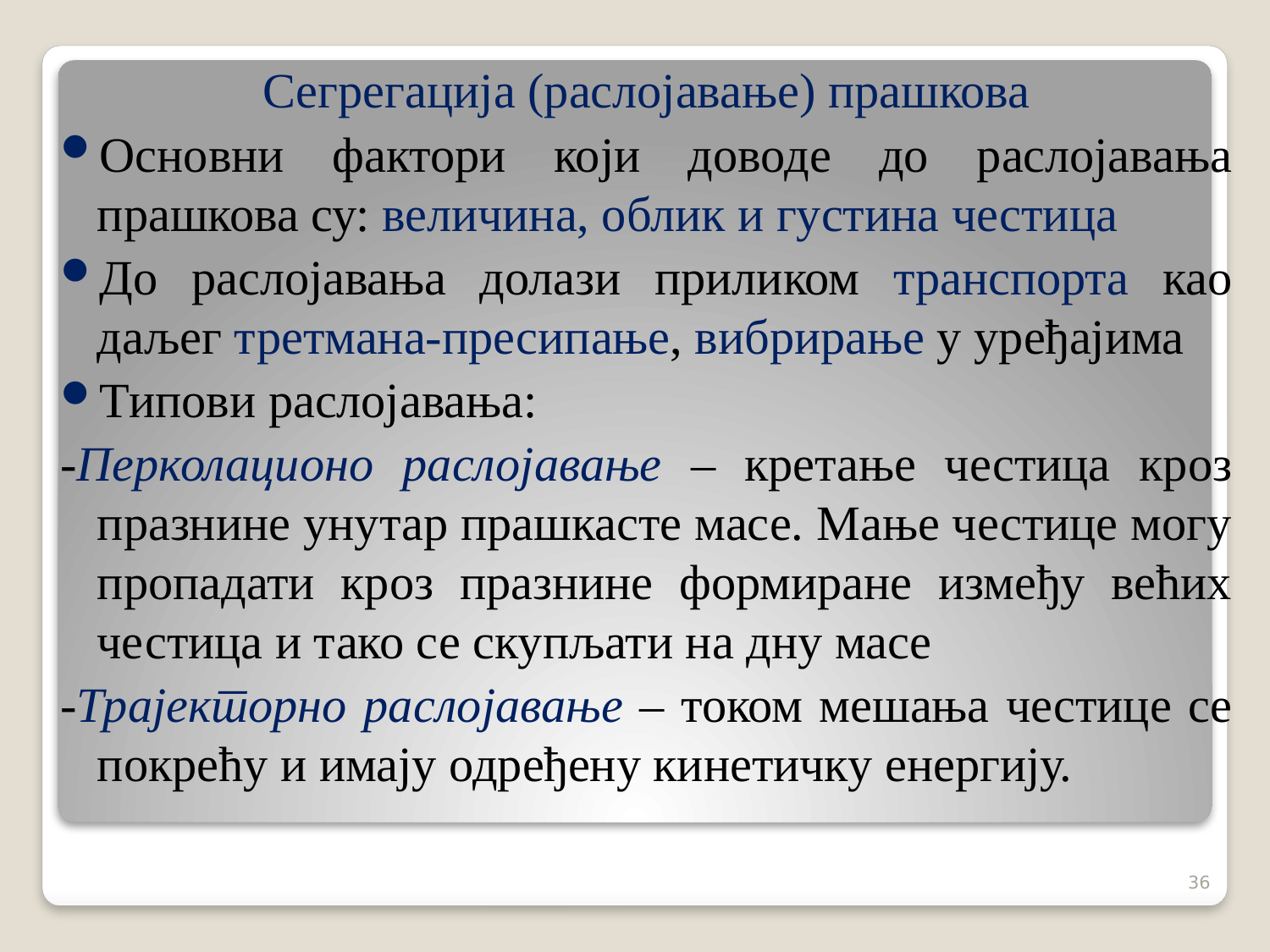

Сегрегација (раслојавање) прашкова
Основни фактори који доводе до раслојавања прашкова су: величина, облик и густина честица
До раслојавања долази приликом транспорта као даљег третмана-пресипање, вибрирање у уређајима
Типови раслојавања:
-Перколационо раслојавање – кретање честица кроз празнине унутар прашкасте масе. Мање честице могу пропадати кроз празнине формиране између већих честица и тако се скупљати на дну масе
-Трајекторно раслојавање – током мешања честице се покрећу и имају одређену кинетичку енергију.
36